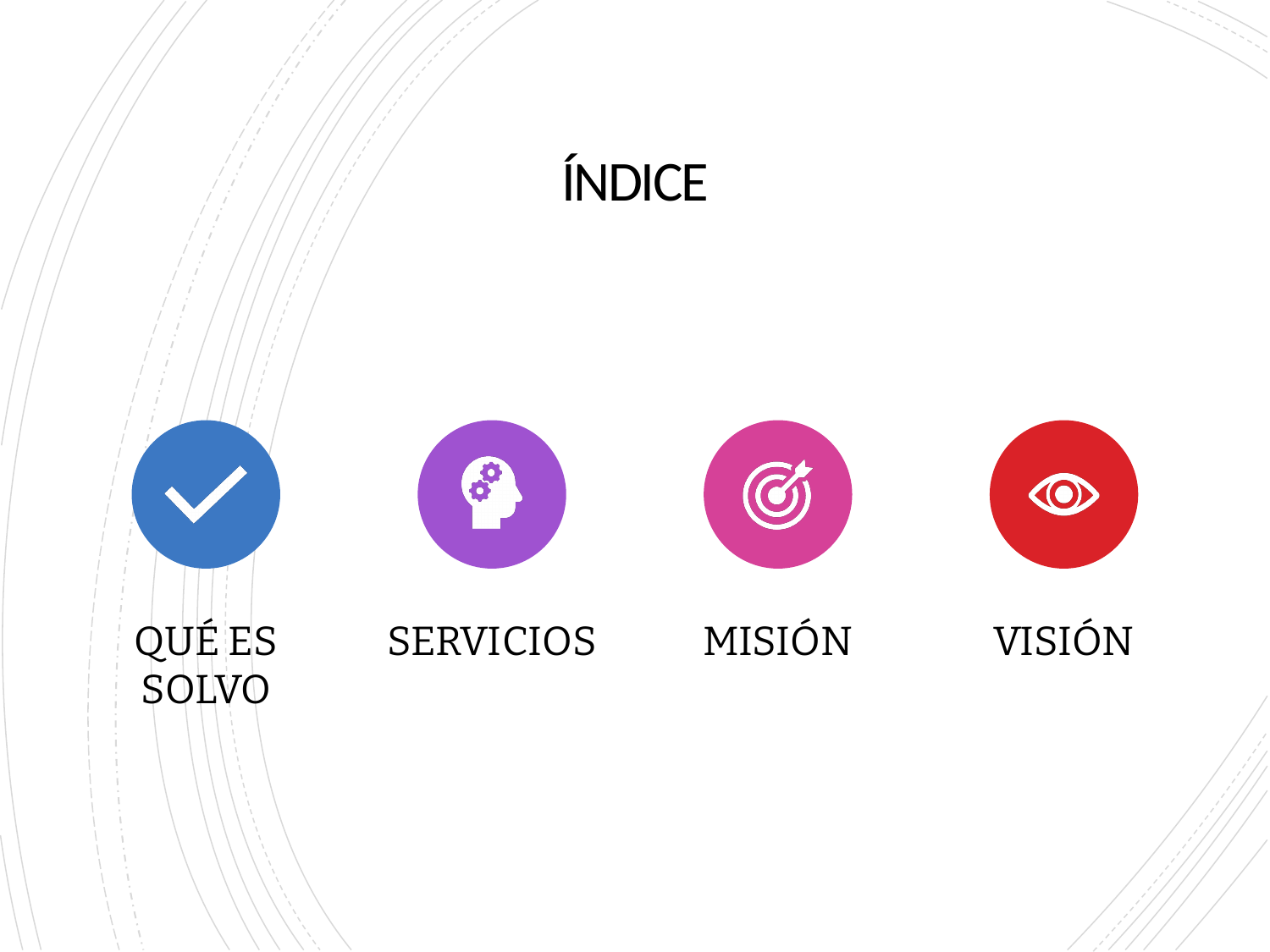

# ÍNDICE
Qué es SOLVO
Servicios
Misión
Visión